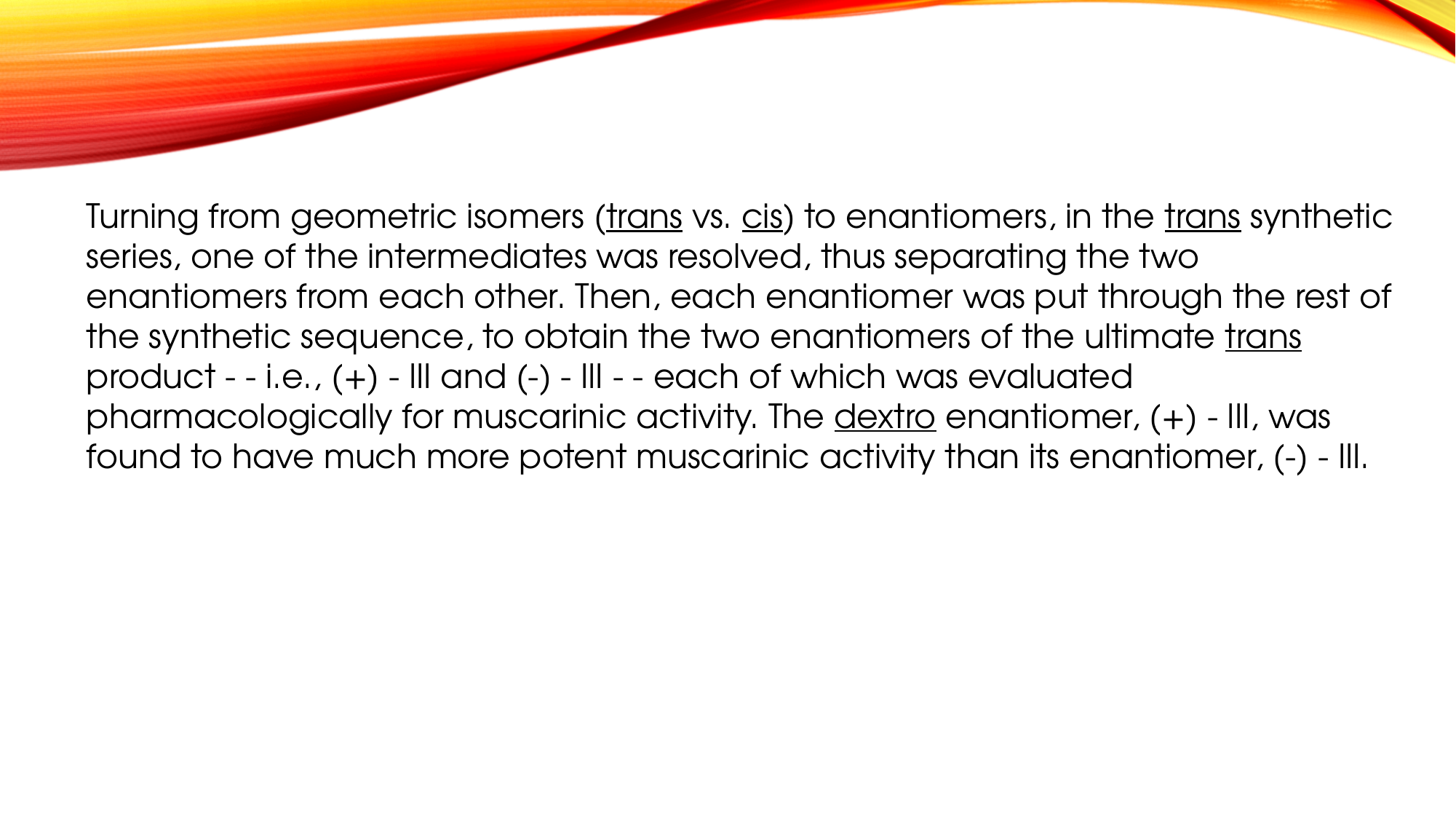

Turning from geometric isomers (trans vs. cis) to enantiomers, in the trans synthetic series, one of the intermediates was resolved, thus separating the two enantiomers from each other. Then, each enantiomer was put through the rest of the synthetic sequence, to obtain the two enantiomers of the ultimate trans product - - i.e., (+) - III and (-) - III - - each of which was evaluated pharmacologically for muscarinic activity. The dextro enantiomer, (+) - III, was found to have much more potent muscarinic activity than its enantiomer, (-) - III.